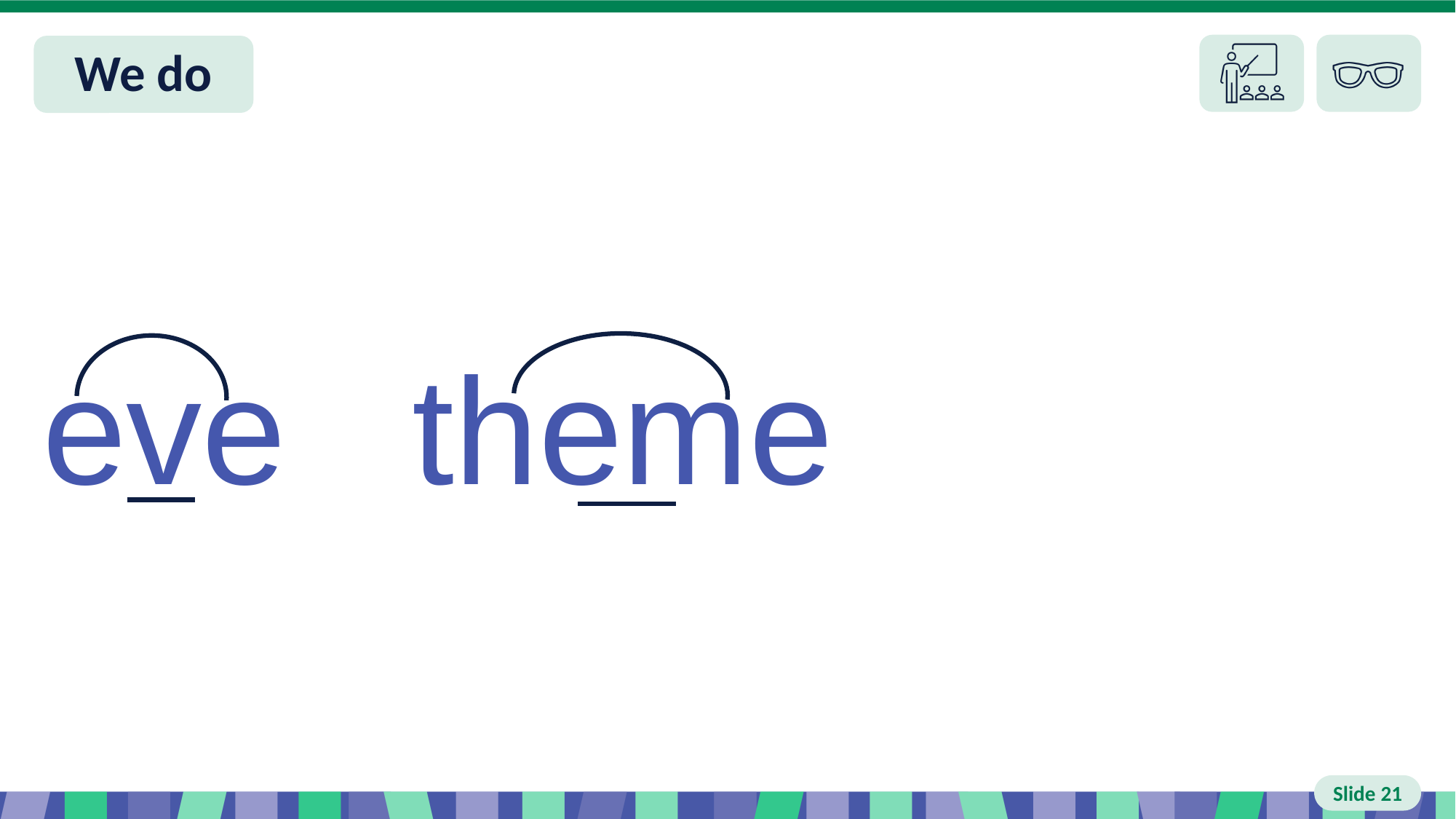

# Slide 21 We do

eve   theme